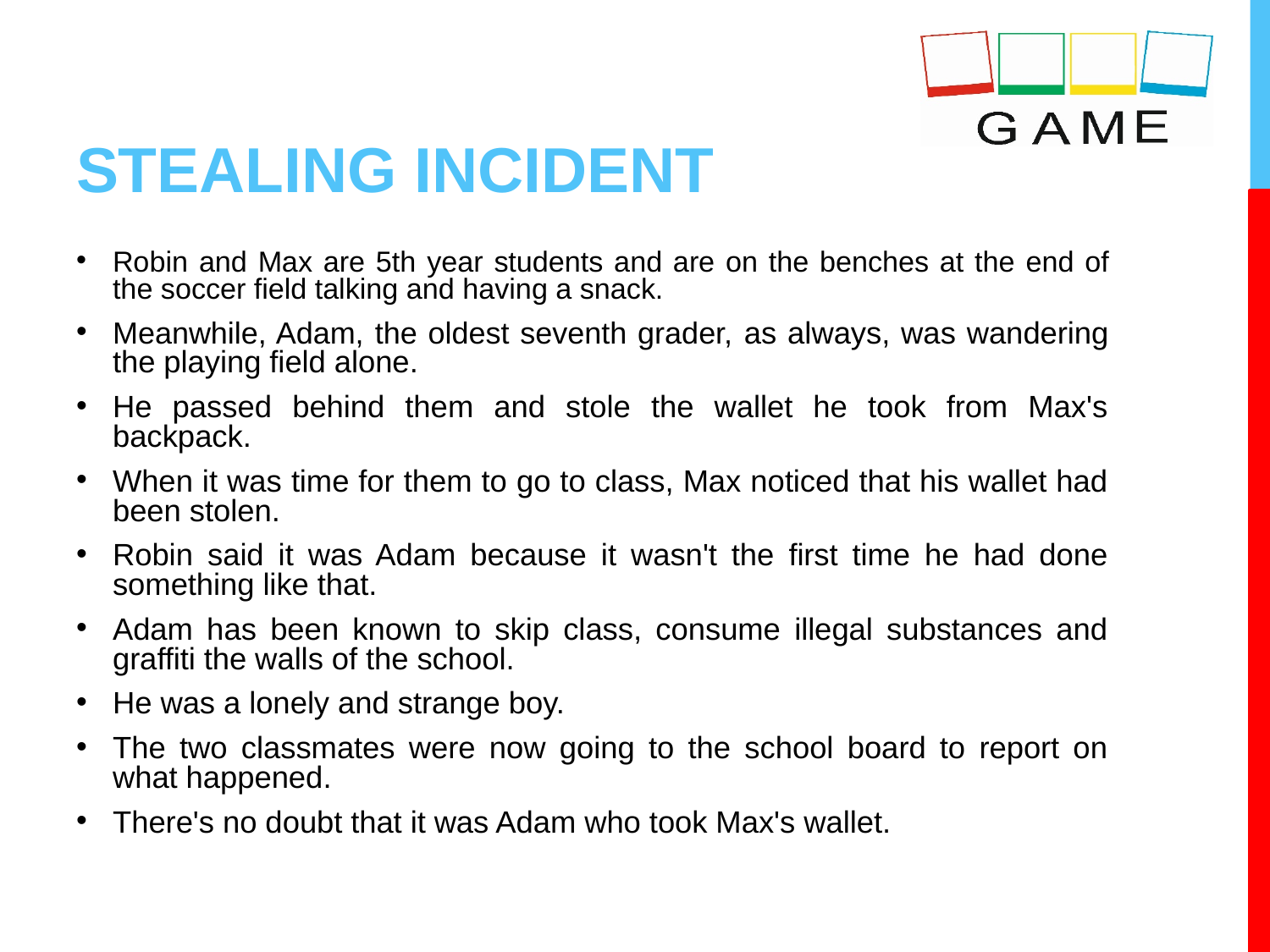

# STEALING INCIDENT
Robin and Max are 5th year students and are on the benches at the end of the soccer field talking and having a snack.
Meanwhile, Adam, the oldest seventh grader, as always, was wandering the playing field alone.
He passed behind them and stole the wallet he took from Max's backpack.
When it was time for them to go to class, Max noticed that his wallet had been stolen.
Robin said it was Adam because it wasn't the first time he had done something like that.
Adam has been known to skip class, consume illegal substances and graffiti the walls of the school.
He was a lonely and strange boy.
The two classmates were now going to the school board to report on what happened.
There's no doubt that it was Adam who took Max's wallet.